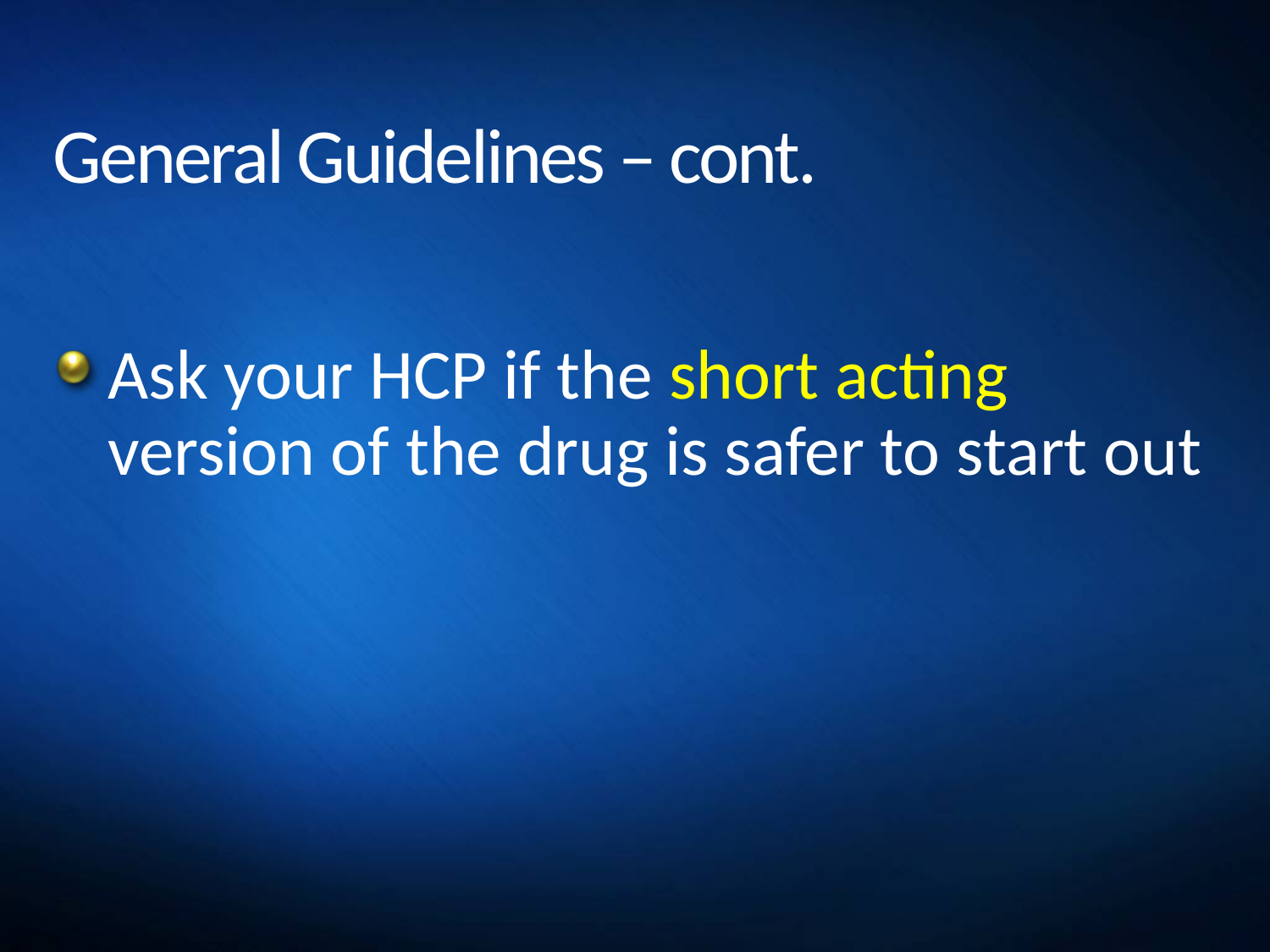

# General Guidelines – cont.
Ask your HCP if the short acting version of the drug is safer to start out